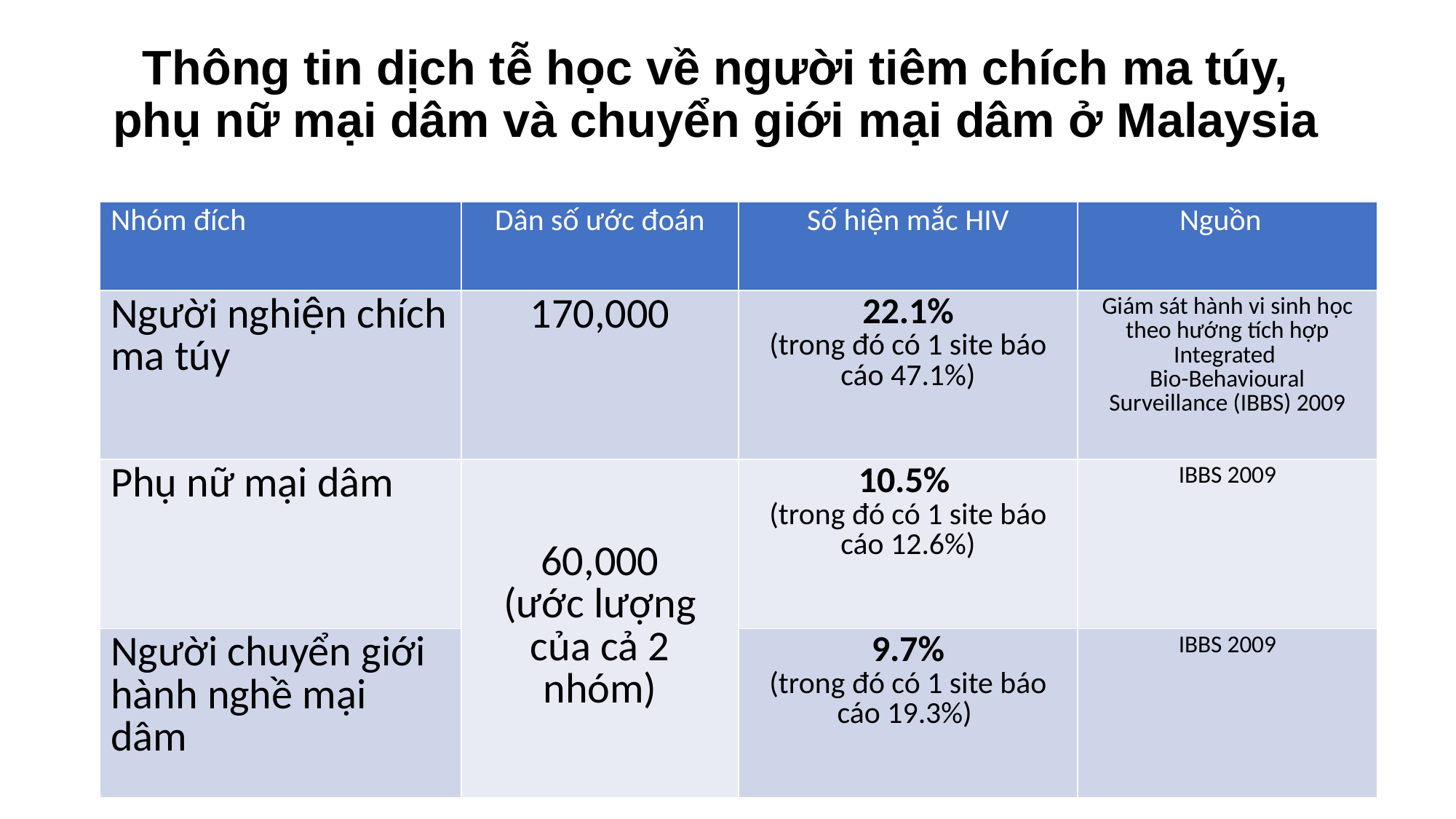

# Thông tin dịch tễ học về người tiêm chích ma túy, phụ nữ mại dâm và chuyển giới mại dâm ở Malaysia
| Nhóm đích | Dân số ước đoán | Số hiện mắc HIV | Nguồn |
| --- | --- | --- | --- |
| Người nghiện chích ma túy | 170,000 | 22.1% (trong đó có 1 site báo cáo 47.1%) | Giám sát hành vi sinh học theo hướng tích hợp Integrated Bio-Behavioural Surveillance (IBBS) 2009 |
| Phụ nữ mại dâm | 60,000 (ước lượng của cả 2 nhóm) | 10.5% (trong đó có 1 site báo cáo 12.6%) | IBBS 2009 |
| Người chuyển giới hành nghề mại dâm |  | 9.7% (trong đó có 1 site báo cáo 19.3%) | IBBS 2009 |
9